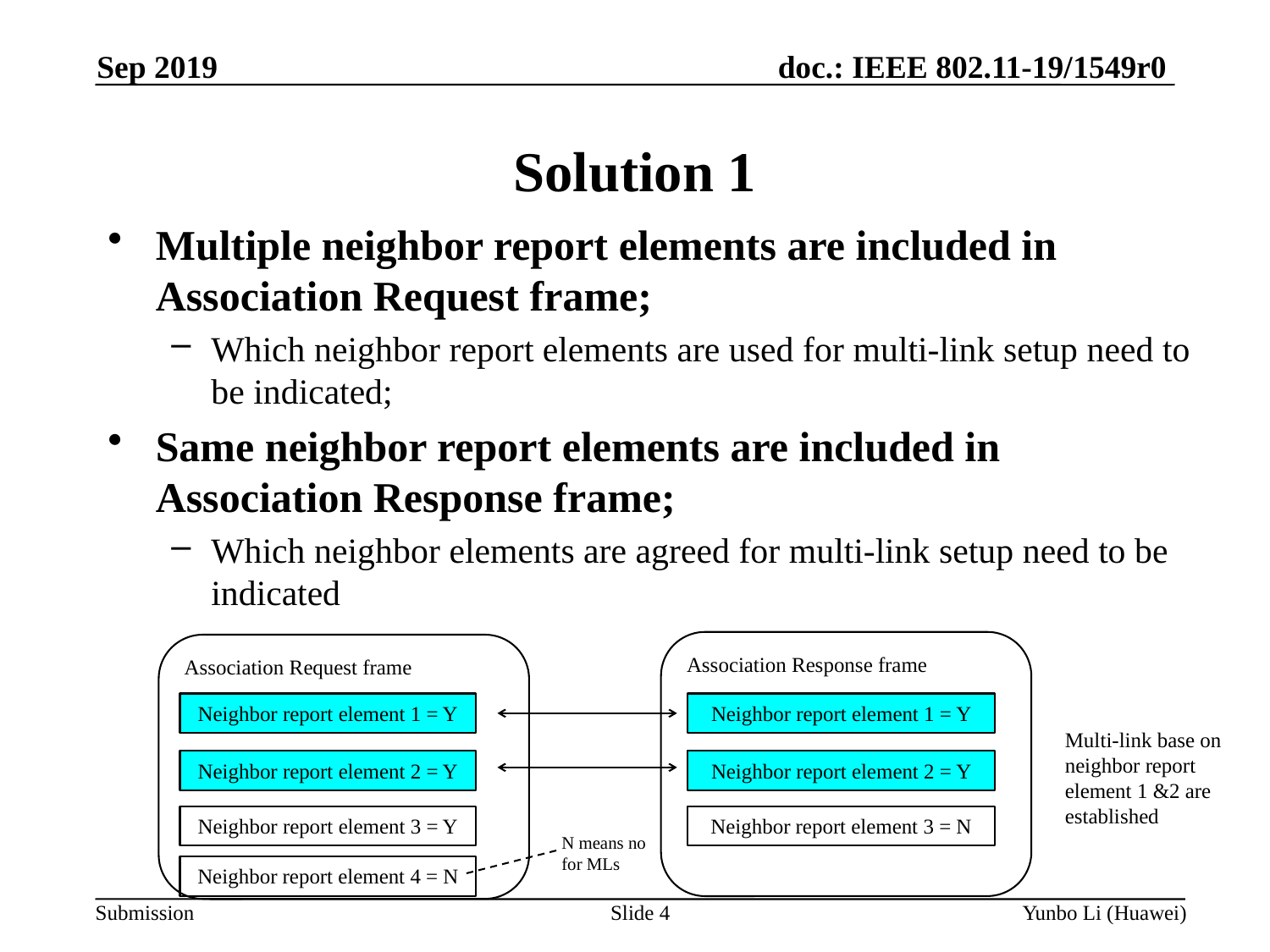

Sep 2019
Solution 1
Multiple neighbor report elements are included in Association Request frame;
Which neighbor report elements are used for multi-link setup need to be indicated;
Same neighbor report elements are included in Association Response frame;
Which neighbor elements are agreed for multi-link setup need to be indicated
Association Response frame
Association Request frame
Neighbor report element 1 = Y
Neighbor report element 1 = Y
Multi-link base on neighbor report element 1 &2 are established
Neighbor report element 2 = Y
Neighbor report element 2 = Y
Neighbor report element 3 = Y
Neighbor report element 3 = N
N means no for MLs
Neighbor report element 4 = N
Slide 4
Yunbo Li (Huawei)